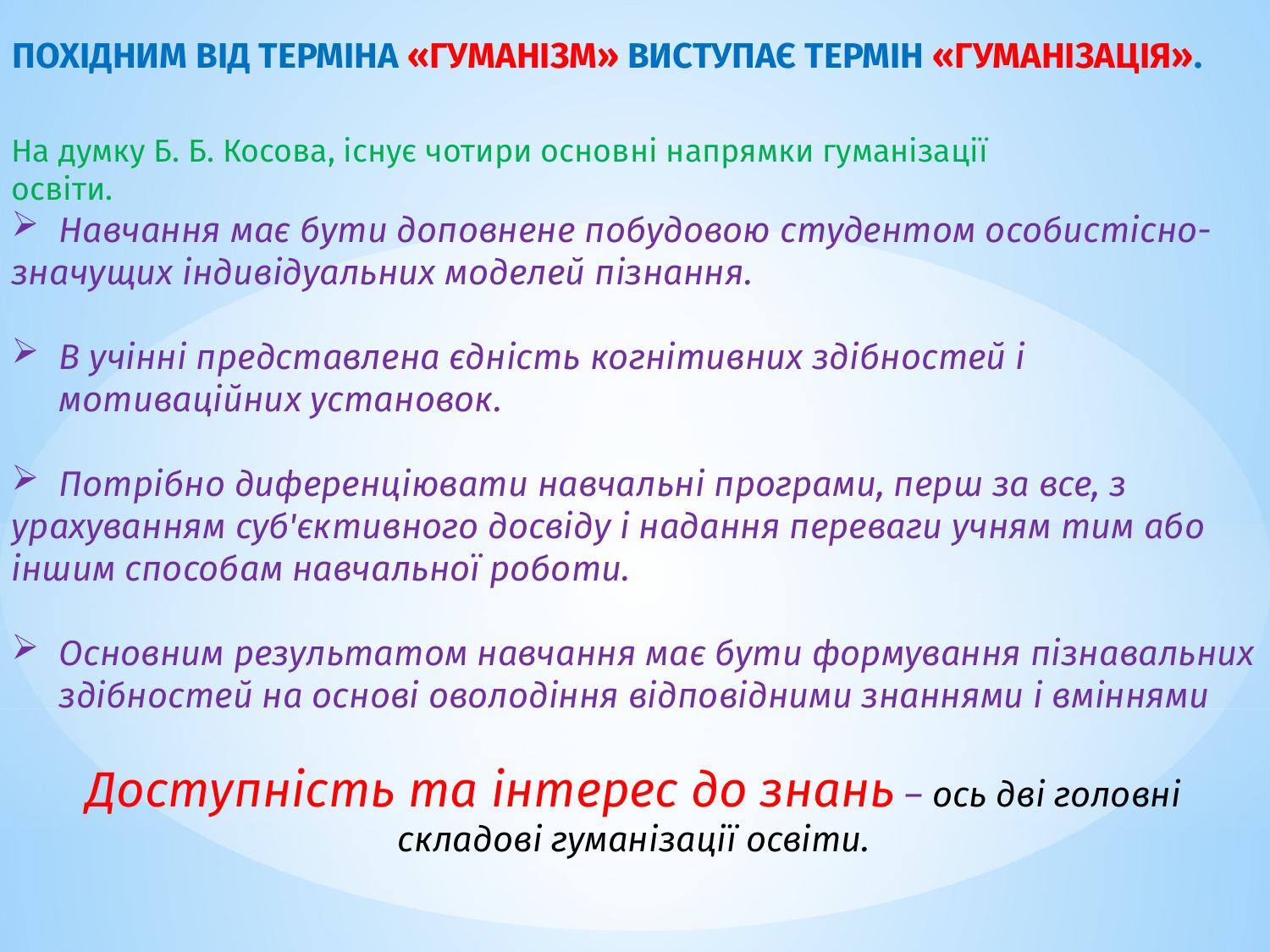

ПОХІДНИМ ВІД ТЕРМІНА «ГУМАНІЗМ» ВИСТУПАЄ ТЕРМІН «ГУМАНІЗАЦІЯ».
На думку Б. Б. Косова, існує чотири основні напрямки гуманізації
освіти.
Навчання має бути доповнене побудовою студентом особистісно-
значущих індивідуальних моделей пізнання.

В учінні представлена єдність когнітивних здібностей і мотиваційних установок.

Потрібно диференціювати навчальні програми, перш за все, з
урахуванням суб'єктивного досвіду і надання переваги учням тим або іншим способам навчальної роботи.

Основним результатом навчання має бути формування пізнавальних здібностей на основі оволодіння відповідними знаннями і вміннями

Доступність та інтерес до знань – ось дві головні
складові гуманізації освіти.